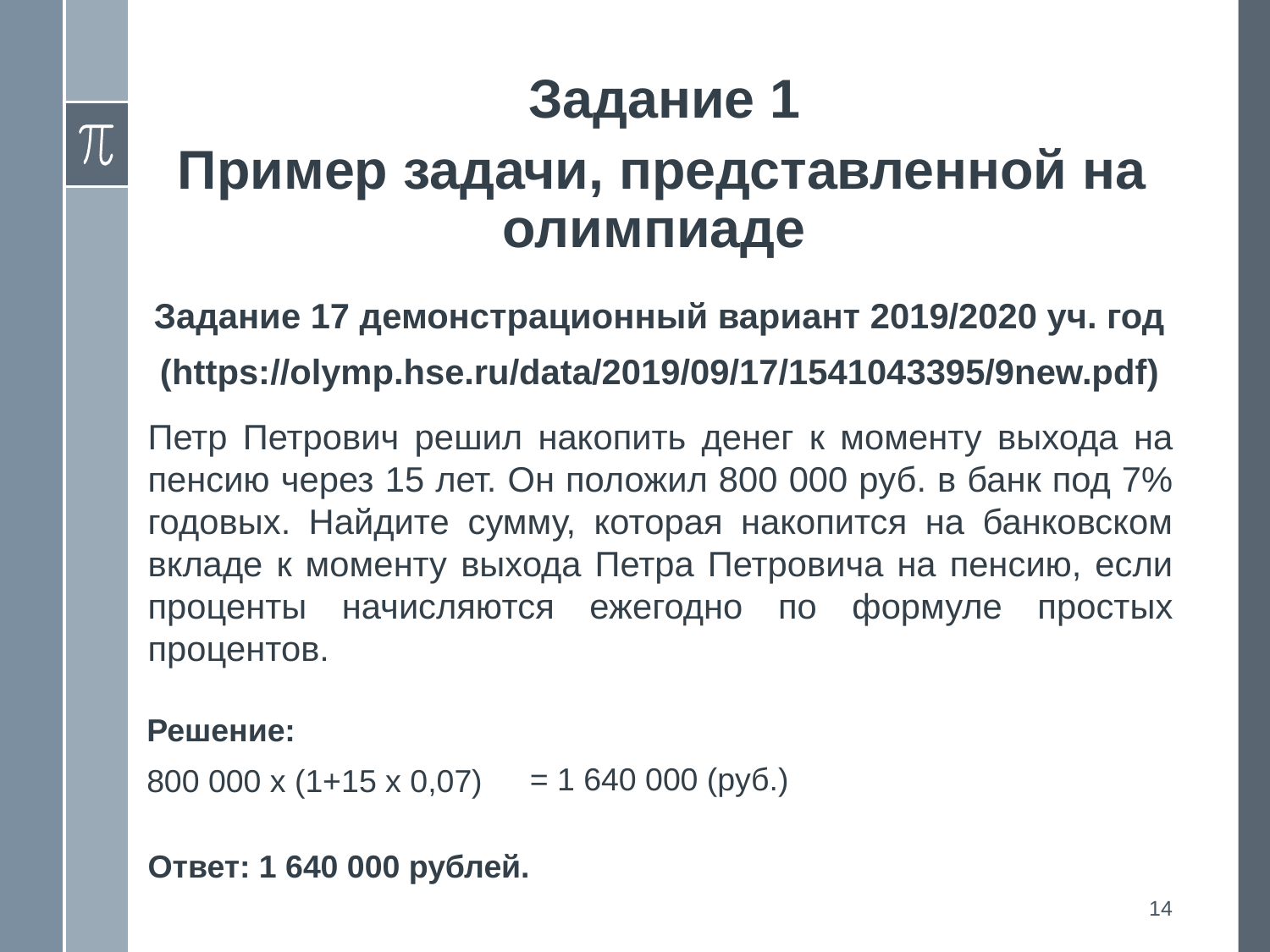

Задание 1
# Пример задачи, представленной на олимпиаде
Задание 17 демонстрационный вариант 2019/2020 уч. год
(https://olymp.hse.ru/data/2019/09/17/1541043395/9new.pdf)
Петр Петрович решил накопить денег к моменту выхода на пенсию через 15 лет. Он положил 800 000 руб. в банк под 7% годовых. Найдите сумму, которая накопится на банковском вкладе к моменту выхода Петра Петровича на пенсию, если проценты начисляются ежегодно по формуле простых процентов.
Решение:
800 000 х (1+15 х 0,07)
= 1 640 000 (руб.)
Ответ: 1 640 000 рублей.
14